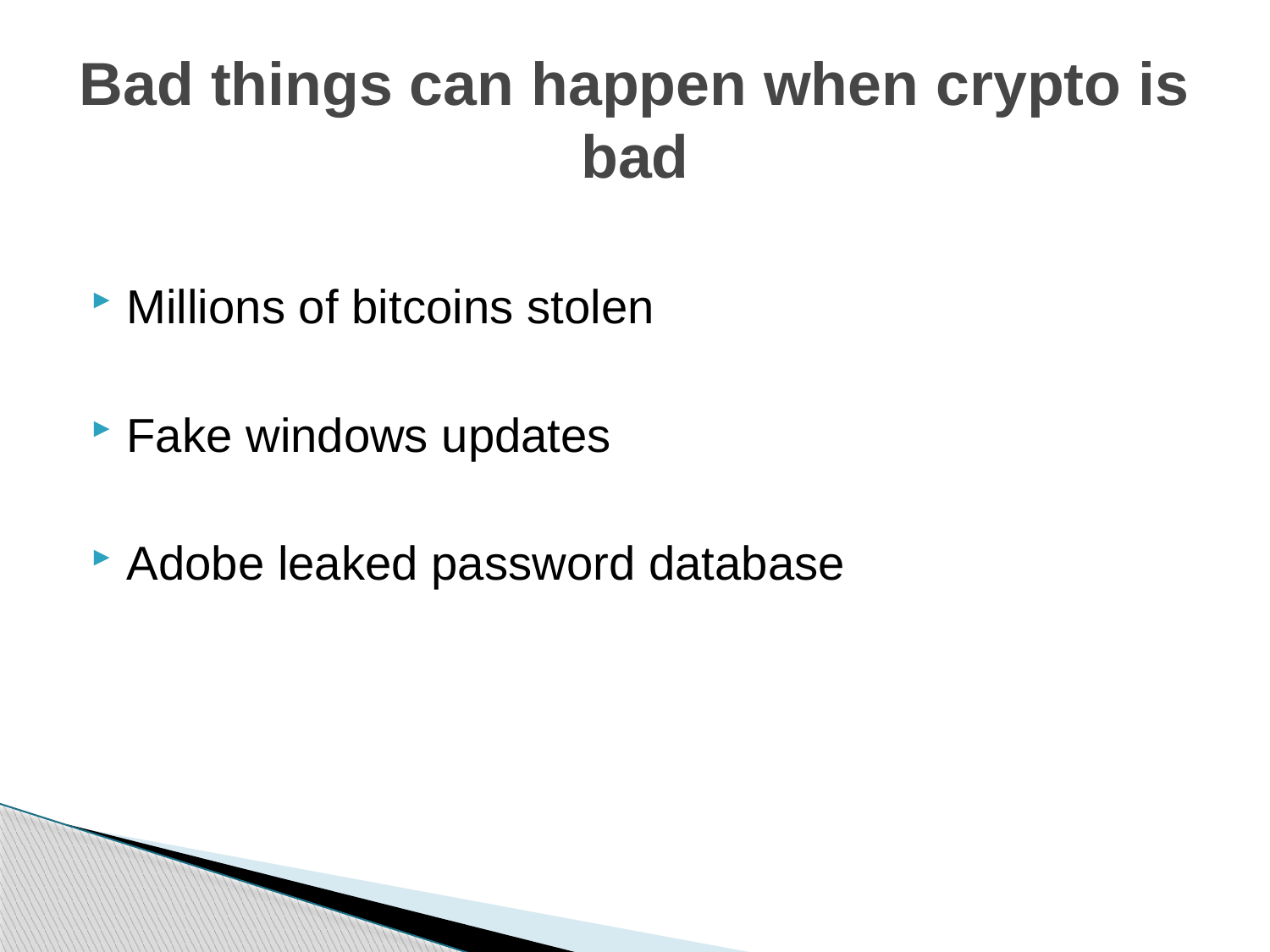

# Bad things can happen when crypto is bad

Millions of bitcoins stolen

Fake windows updates

Adobe leaked password database